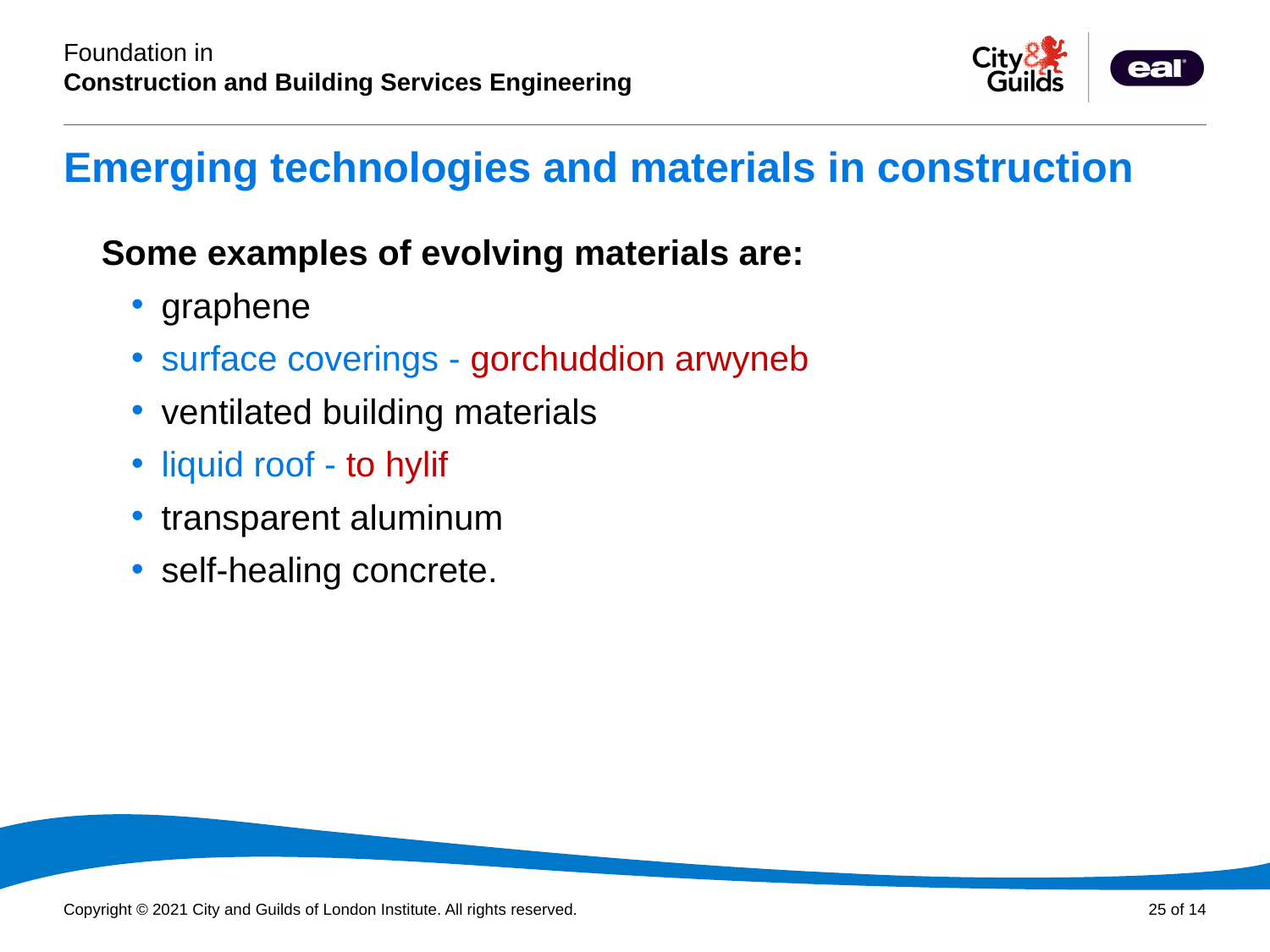

# Emerging technologies and materials in construction
Some examples of evolving materials are:
graphene
surface coverings - gorchuddion arwyneb
ventilated building materials
liquid roof - to hylif
transparent aluminum
self-healing concrete.

Source https://www.letsbuild.com/blog/10-innovative-construction-materials infographic